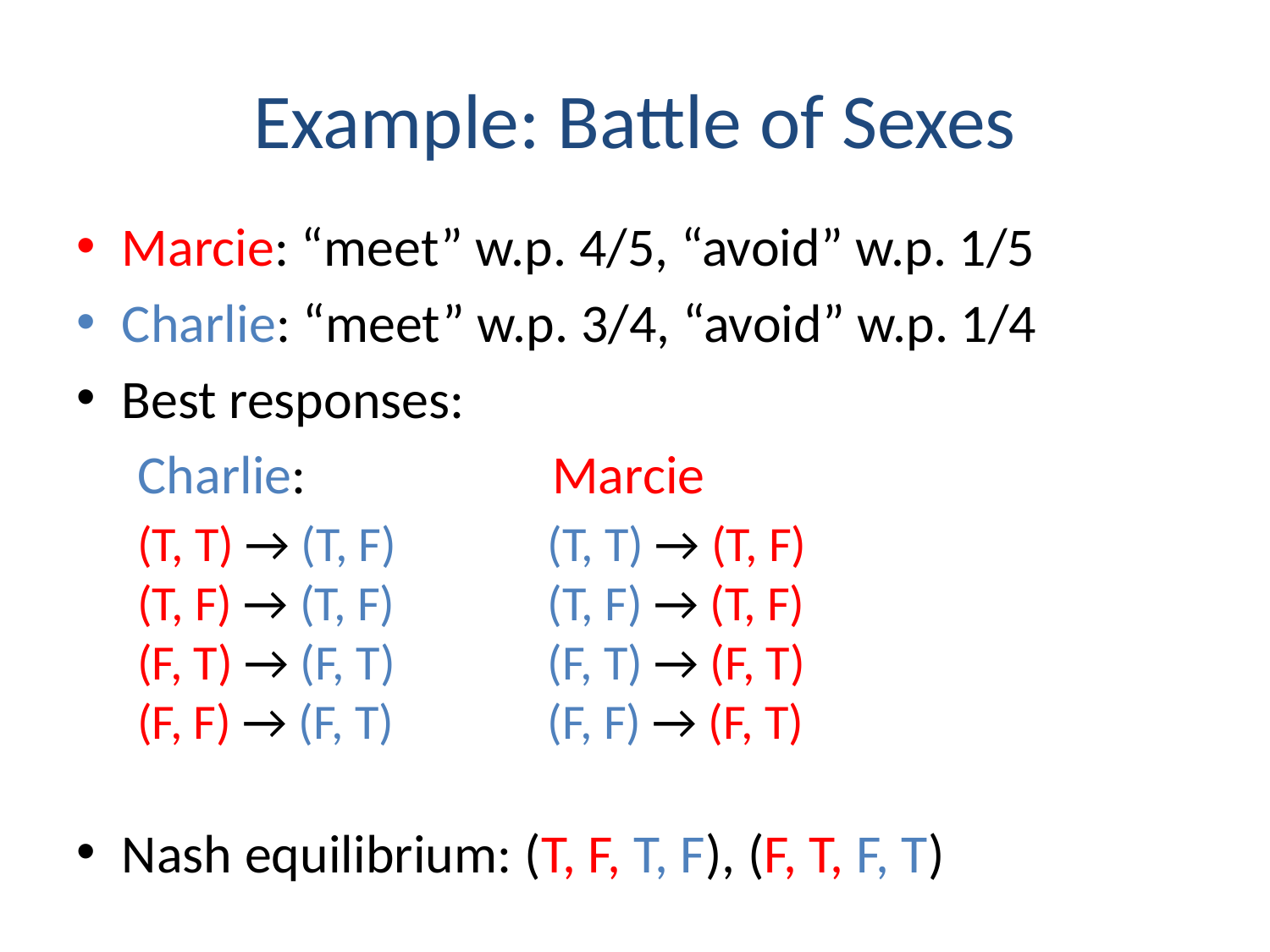

# Example: Battle of Sexes
Marcie: “meet” w.p. 4/5, “avoid” w.p. 1/5
Charlie: “meet” w.p. 3/4, “avoid” w.p. 1/4
Best responses:
     Charlie:                    Marcie

Nash equilibrium: (T, F, T, F), (F, T, F, T)
(T, T) → (T, F)
(T, F) → (T, F)
(F, T) → (F, T) (F, F) → (F, T)
(T, T) → (T, F)
(T, F) → (T, F)
(F, T) → (F, T) (F, F) → (F, T)